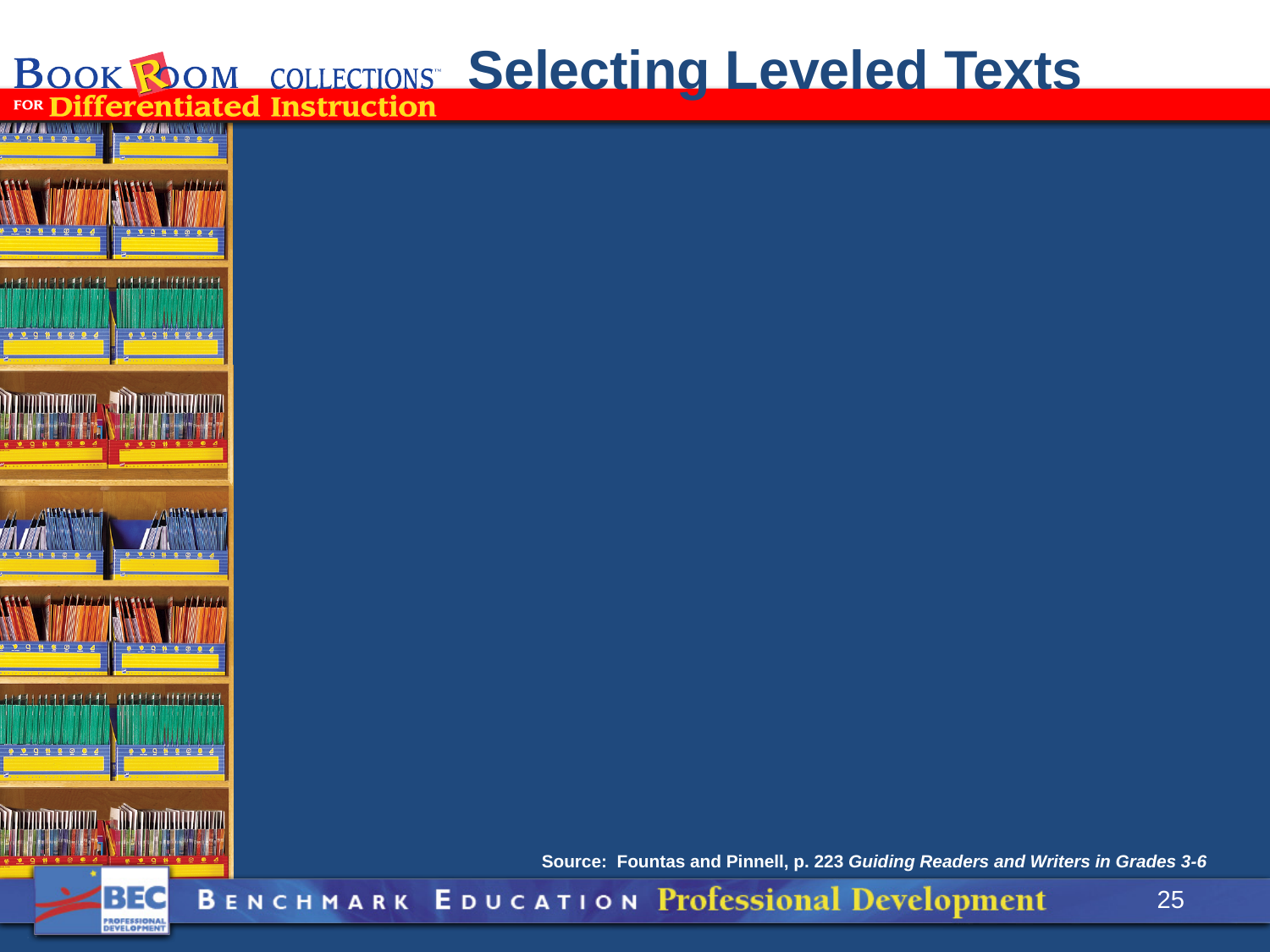

Selecting Leveled Texts

Source:  Fountas and Pinnell, p. 223 Guiding Readers and Writers in Grades 3-6